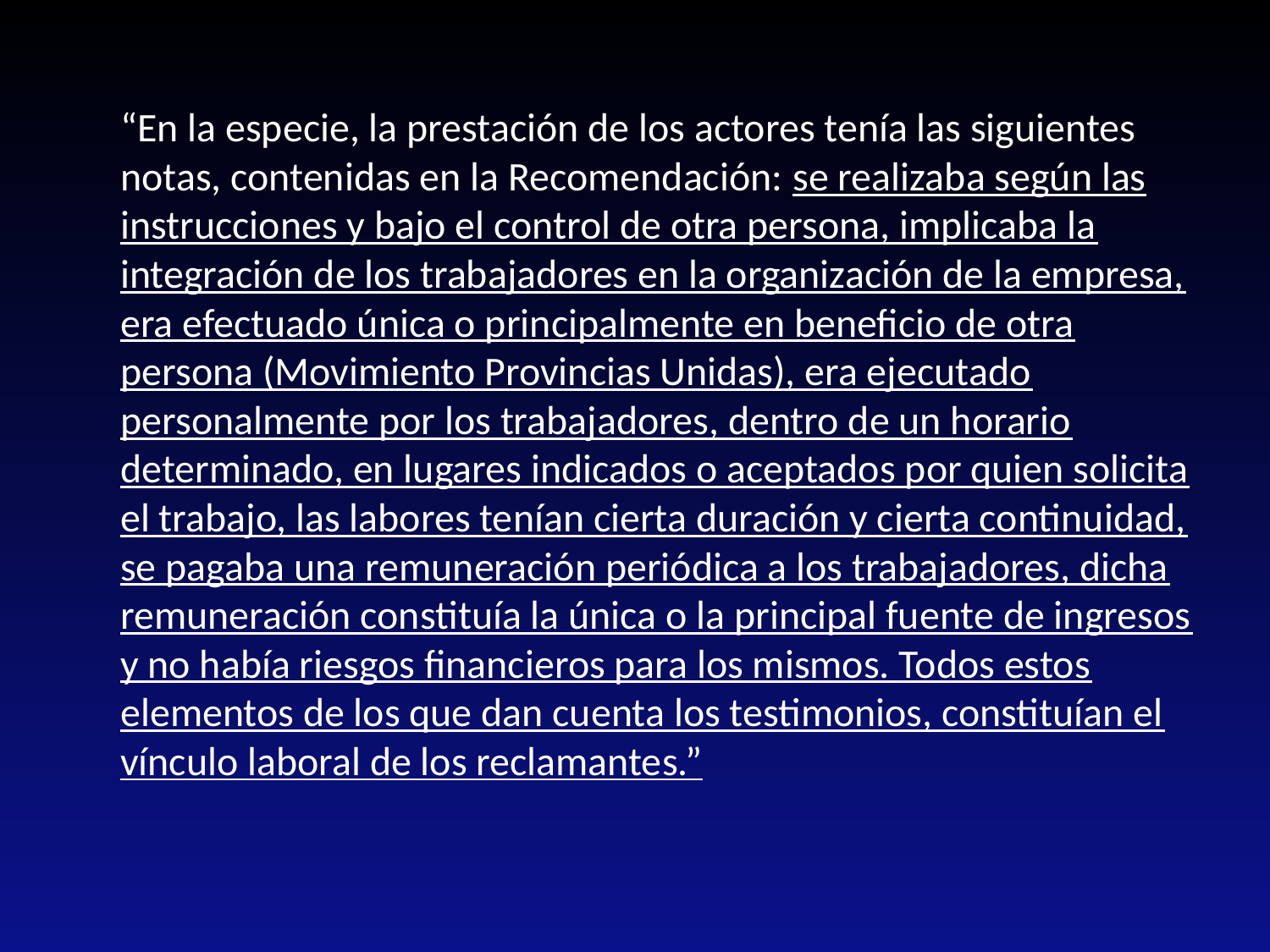

“En la especie, la prestación de los actores tenía las siguientes notas, contenidas en la Recomendación: se realizaba según las instrucciones y bajo el control de otra persona, implicaba la integración de los trabajadores en la organización de la empresa, era efectuado única o principalmente en beneficio de otra persona (Movimiento Provincias Unidas), era ejecutado personalmente por los trabajadores, dentro de un horario determinado, en lugares indicados o aceptados por quien solicita el trabajo, las labores tenían cierta duración y cierta continuidad, se pagaba una remuneración periódica a los trabajadores, dicha remuneración constituía la única o la principal fuente de ingresos y no había riesgos financieros para los mismos. Todos estos elementos de los que dan cuenta los testimonios, constituían el vínculo laboral de los reclamantes.”